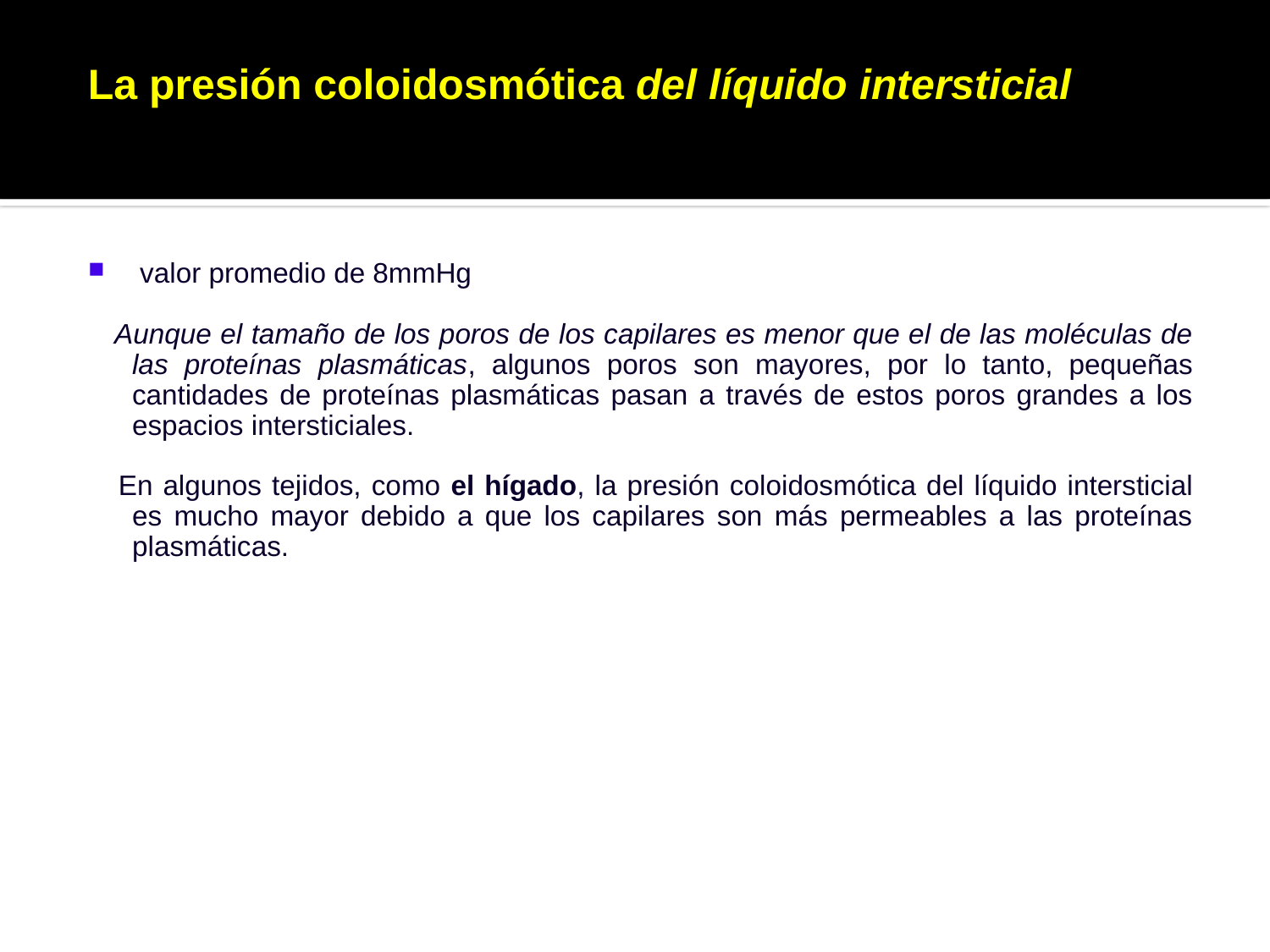

# La presión coloidosmótica del líquido intersticial
 valor promedio de 8mmHg

   Aunque el tamaño de los poros de los capilares es menor que el de las moléculas de las proteínas plasmáticas, algunos poros son mayores, por lo tanto, pequeñas cantidades de proteínas plasmáticas pasan a través de estos poros grandes a los espacios intersticiales.

   En algunos tejidos, como el hígado, la presión coloidosmótica del líquido intersticial es mucho mayor debido a que los capilares son más permeables a las proteínas plasmáticas.